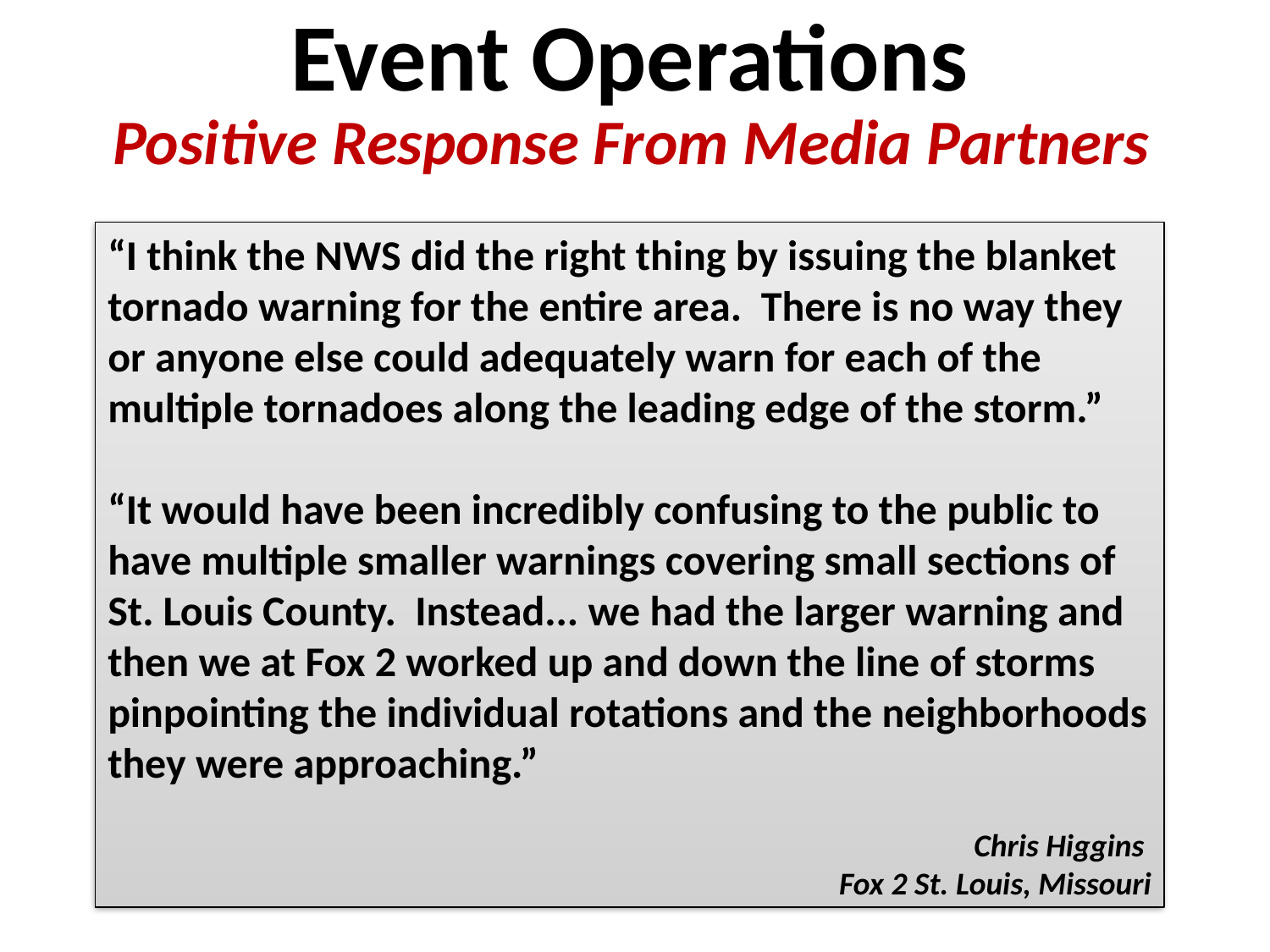

# Event Operations
Positive Response From Media Partners
“I think the NWS did the right thing by issuing the blanket tornado warning for the entire area.  There is no way they or anyone else could adequately warn for each of the multiple tornadoes along the leading edge of the storm.”

“It would have been incredibly confusing to the public to have multiple smaller warnings covering small sections of St. Louis County.  Instead... we had the larger warning and then we at Fox 2 worked up and down the line of storms pinpointing the individual rotations and the neighborhoods they were approaching.”

Chris Higgins
Fox 2 St. Louis, Missouri